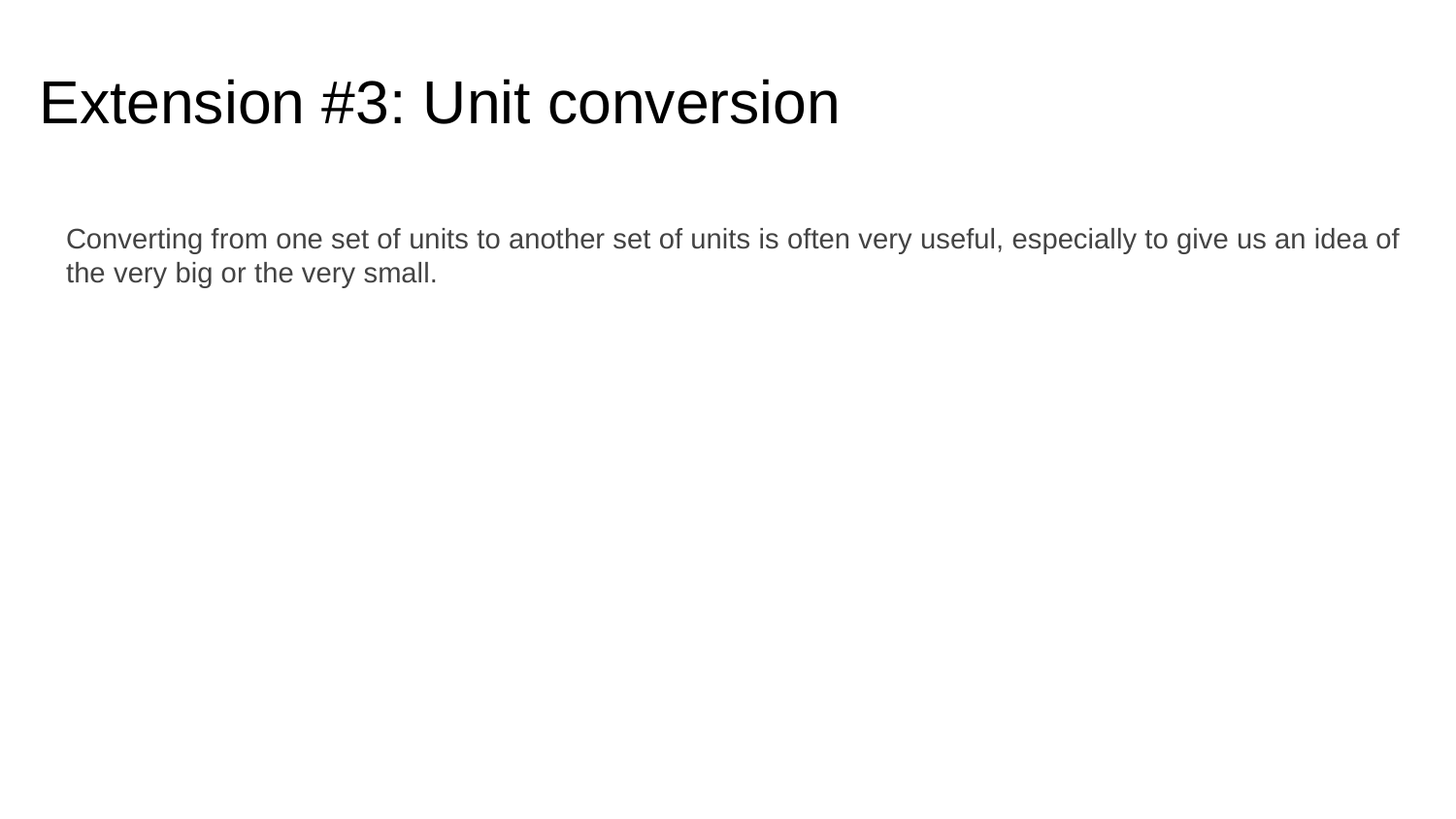

Extension #3: Unit conversion
Converting from one set of units to another set of units is often very useful, especially to give us an idea of the very big or the very small.